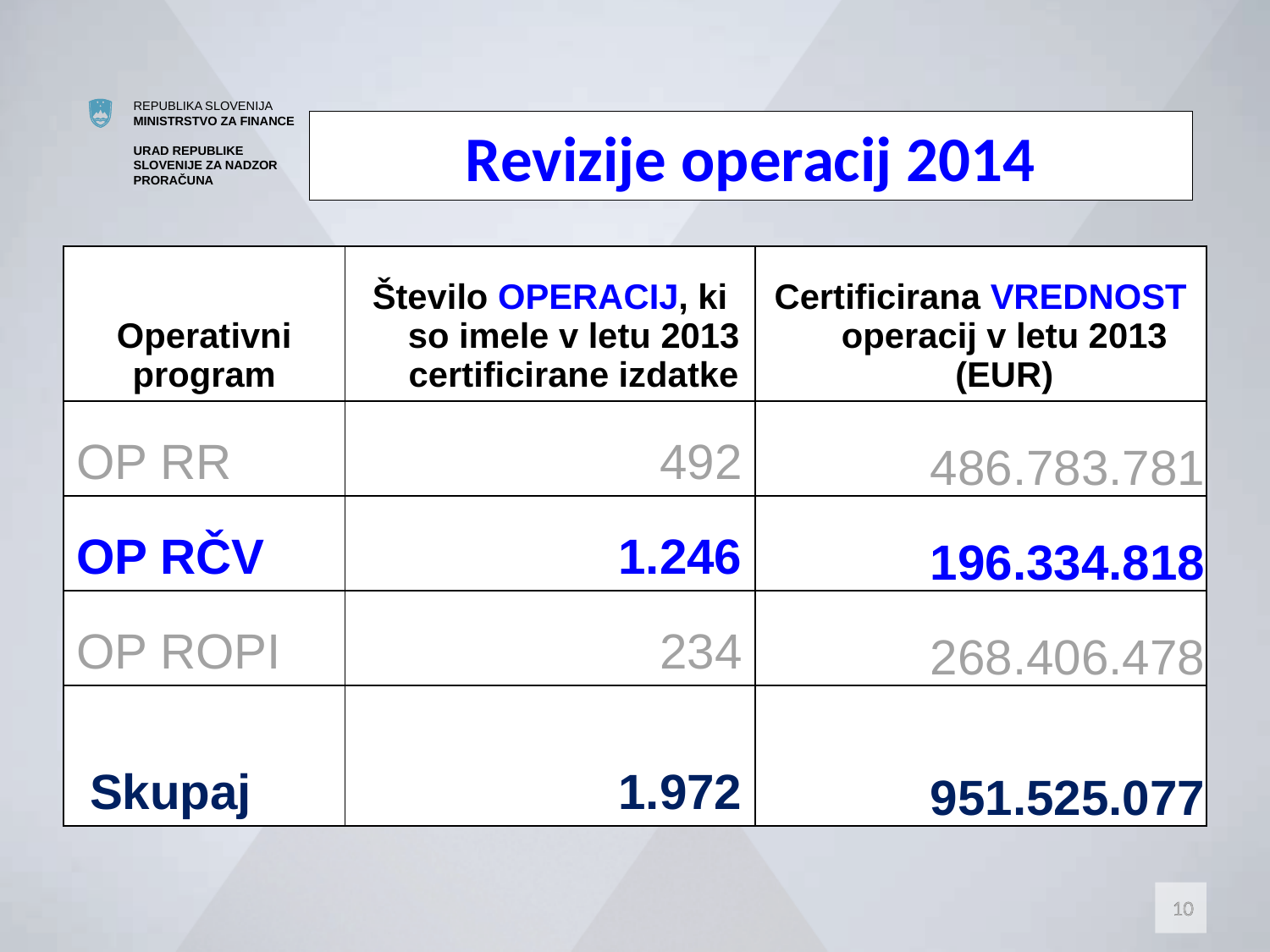

Revizije operacij 2014
| Operativni program | Število OPERACIJ, ki so imele v letu 2013 certificirane izdatke | Certificirana VREDNOST operacij v letu 2013 (EUR) |
| --- | --- | --- |
| OP RR | 492 | 486.783.781 |
| OP RČV | 1.246 | 196.334.818 |
| OP ROPI | 234 | 268.406.478 |
| Skupaj | 1.972 | 951.525.077 |
10
10